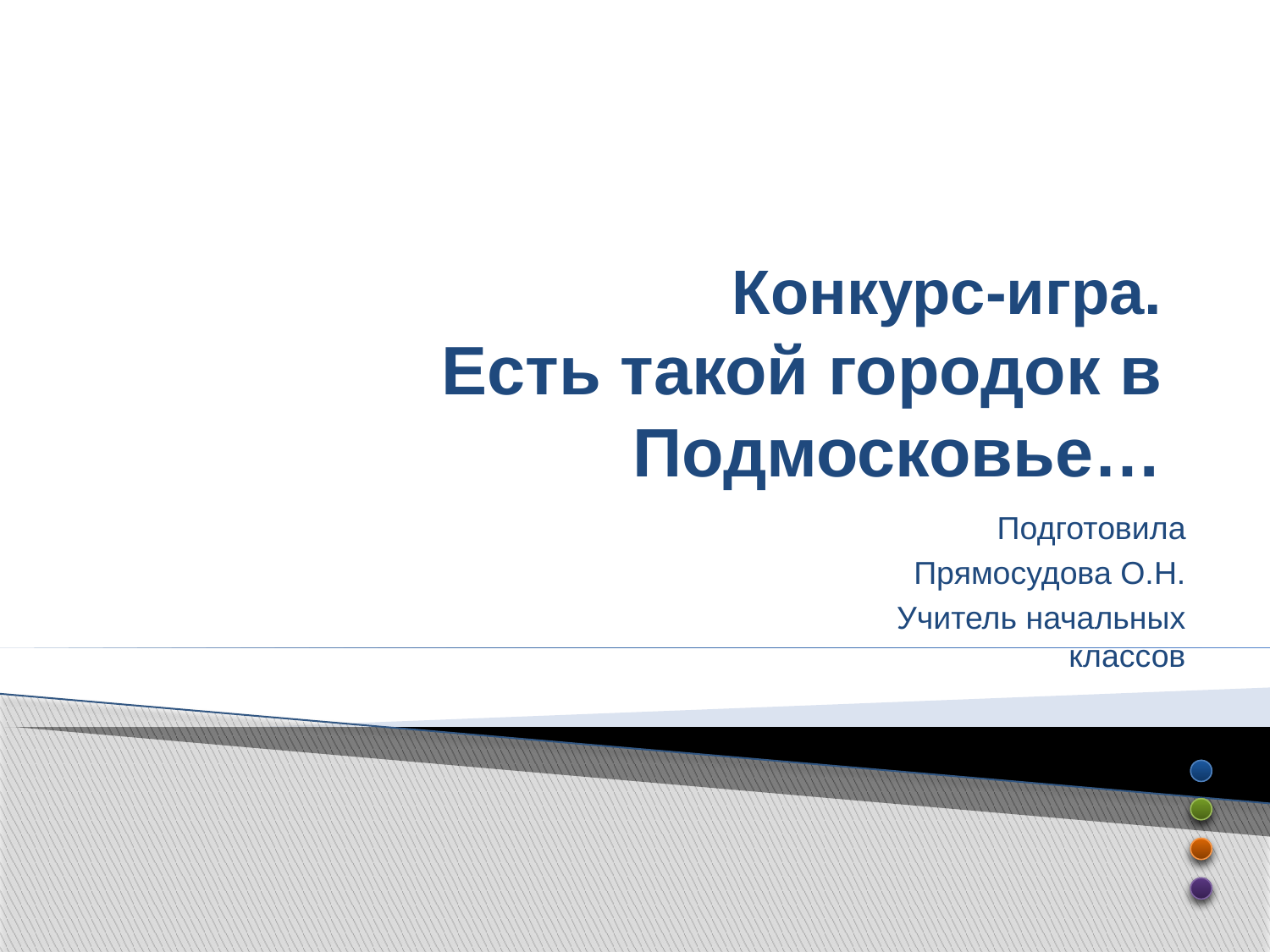

# Конкурс-игра. Есть такой городок в Подмосковье…
Подготовила
Прямосудова О.Н.
Учитель начальных классов